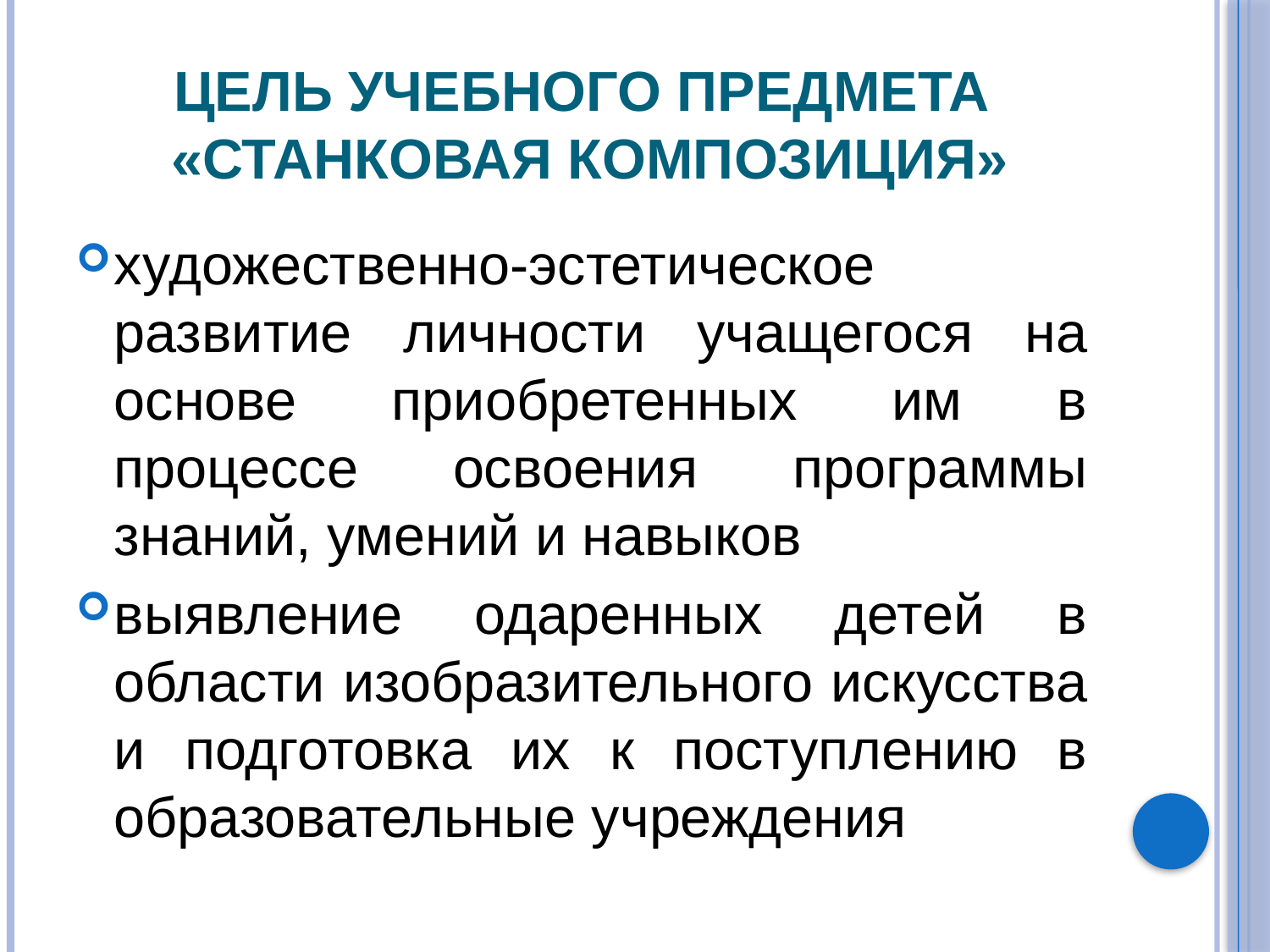

# Цель учебного предмета «станковая композиция»
художественно-эстетическое развитие личности учащегося на основе приобретенных им в процессе освоения программы знаний, умений и навыков
выявление одаренных детей в области изобразительного искусства и подготовка их к поступлению в образовательные учреждения